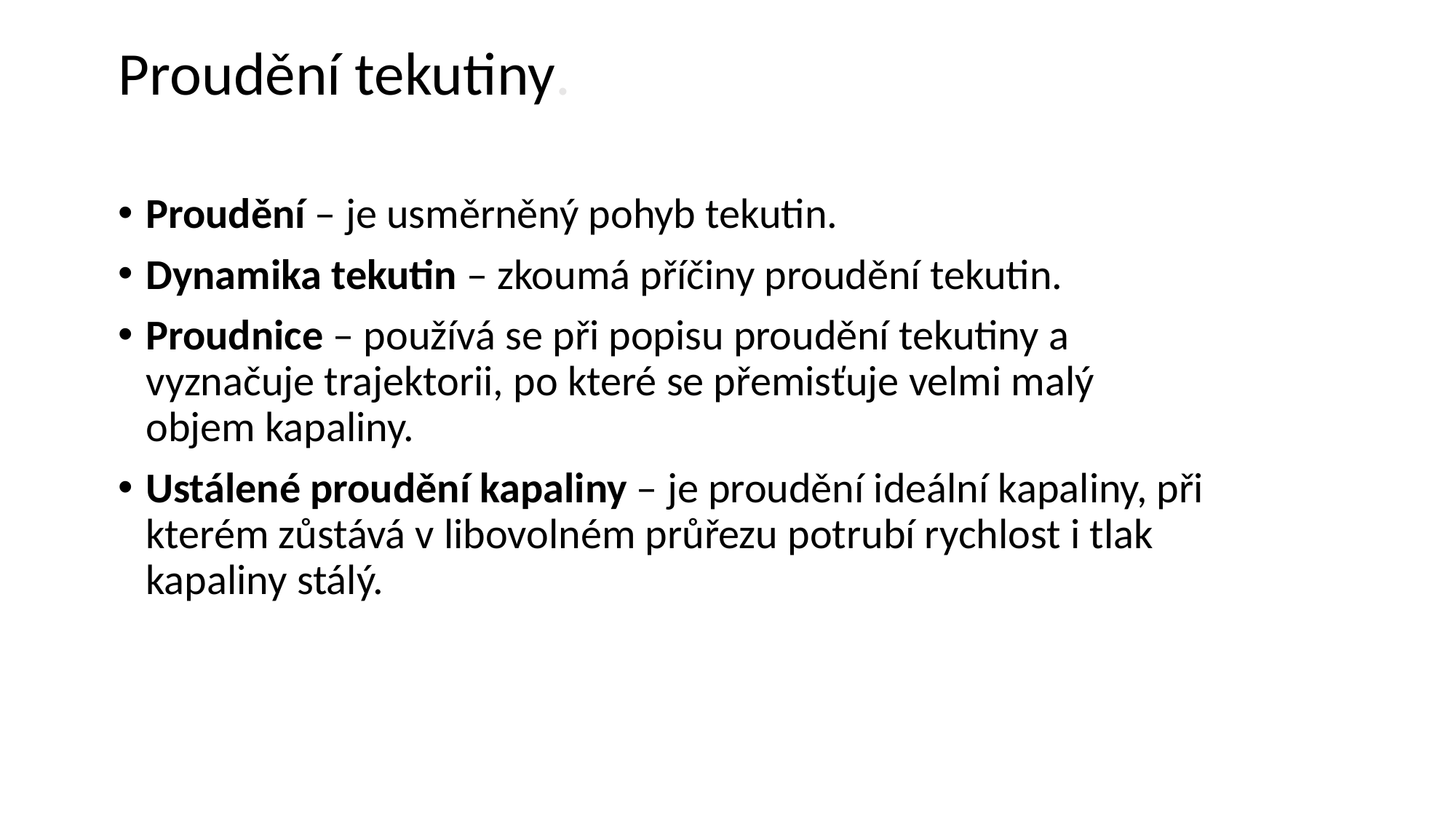

# Proudění tekutiny.
Proudění – je usměrněný pohyb tekutin.
Dynamika tekutin – zkoumá příčiny proudění tekutin.
Proudnice – používá se při popisu proudění tekutiny a vyznačuje trajektorii, po které se přemisťuje velmi malý objem kapaliny.
Ustálené proudění kapaliny – je proudění ideální kapaliny, při kterém zůstává v libovolném průřezu potrubí rychlost i tlak kapaliny stálý.